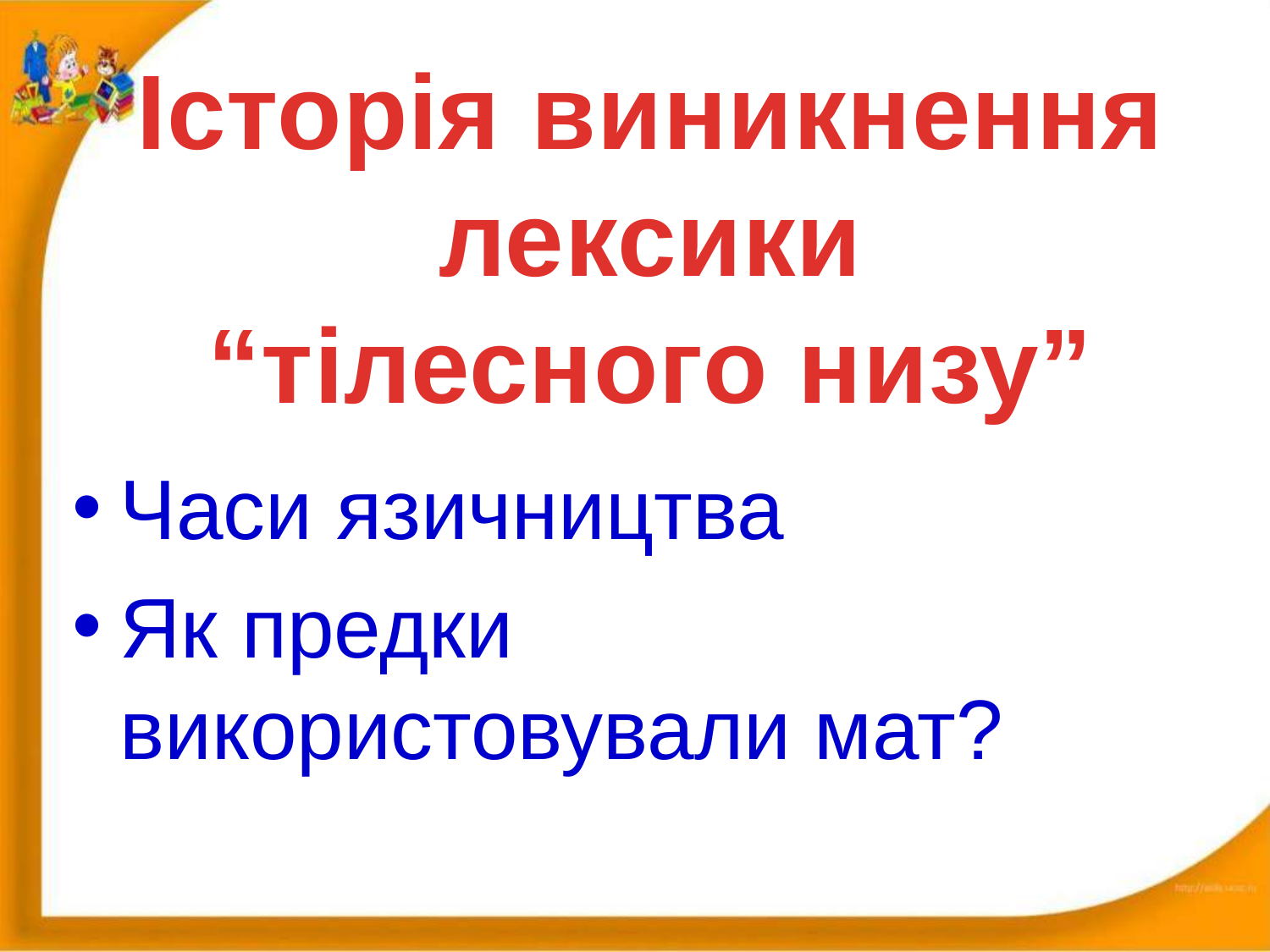

# Історія виникнення лексики “тілесного низу”
Часи язичництва
Як предки використовували мат?